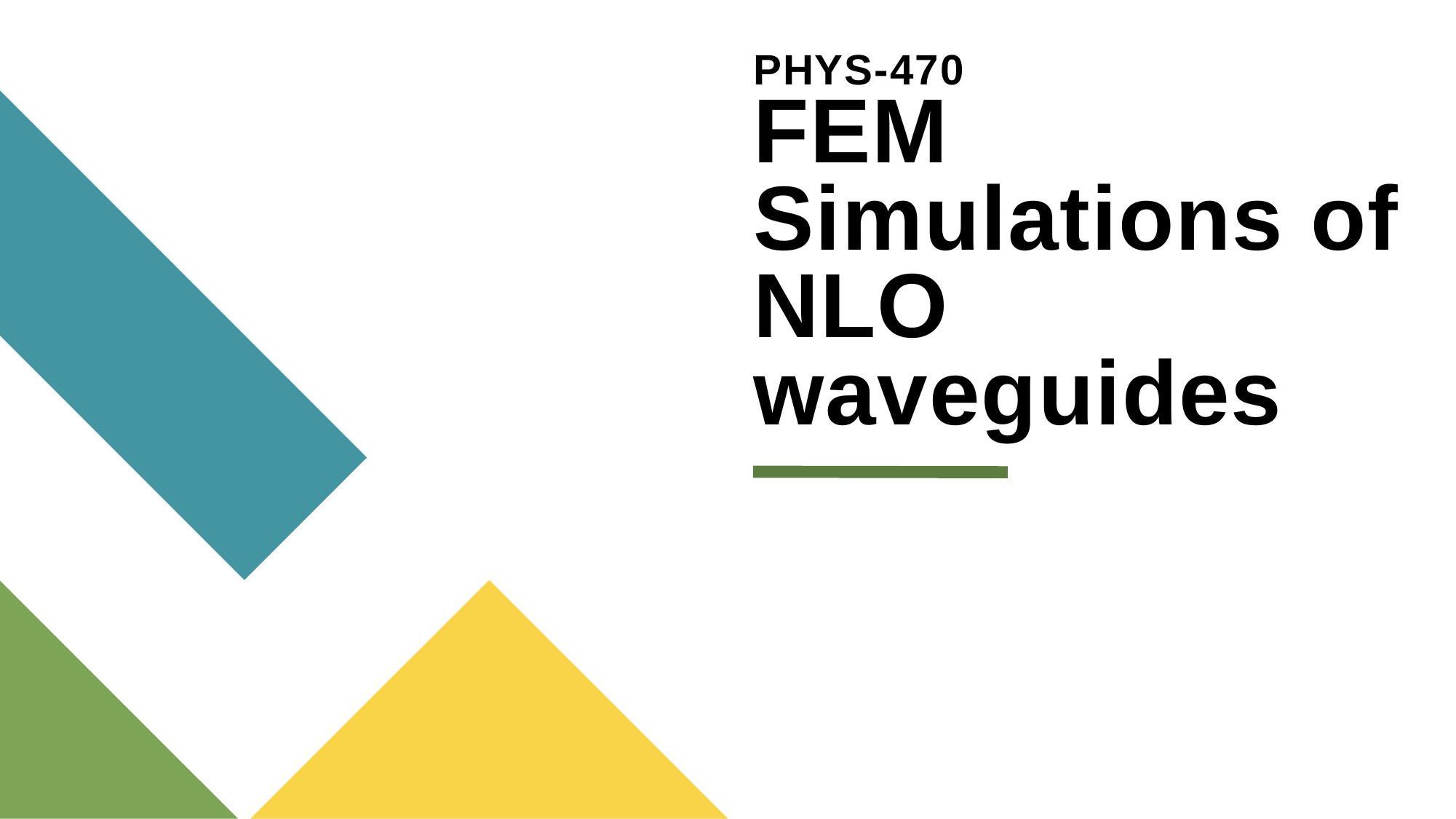

# PHYS-470 FEM Simulations of NLO waveguides